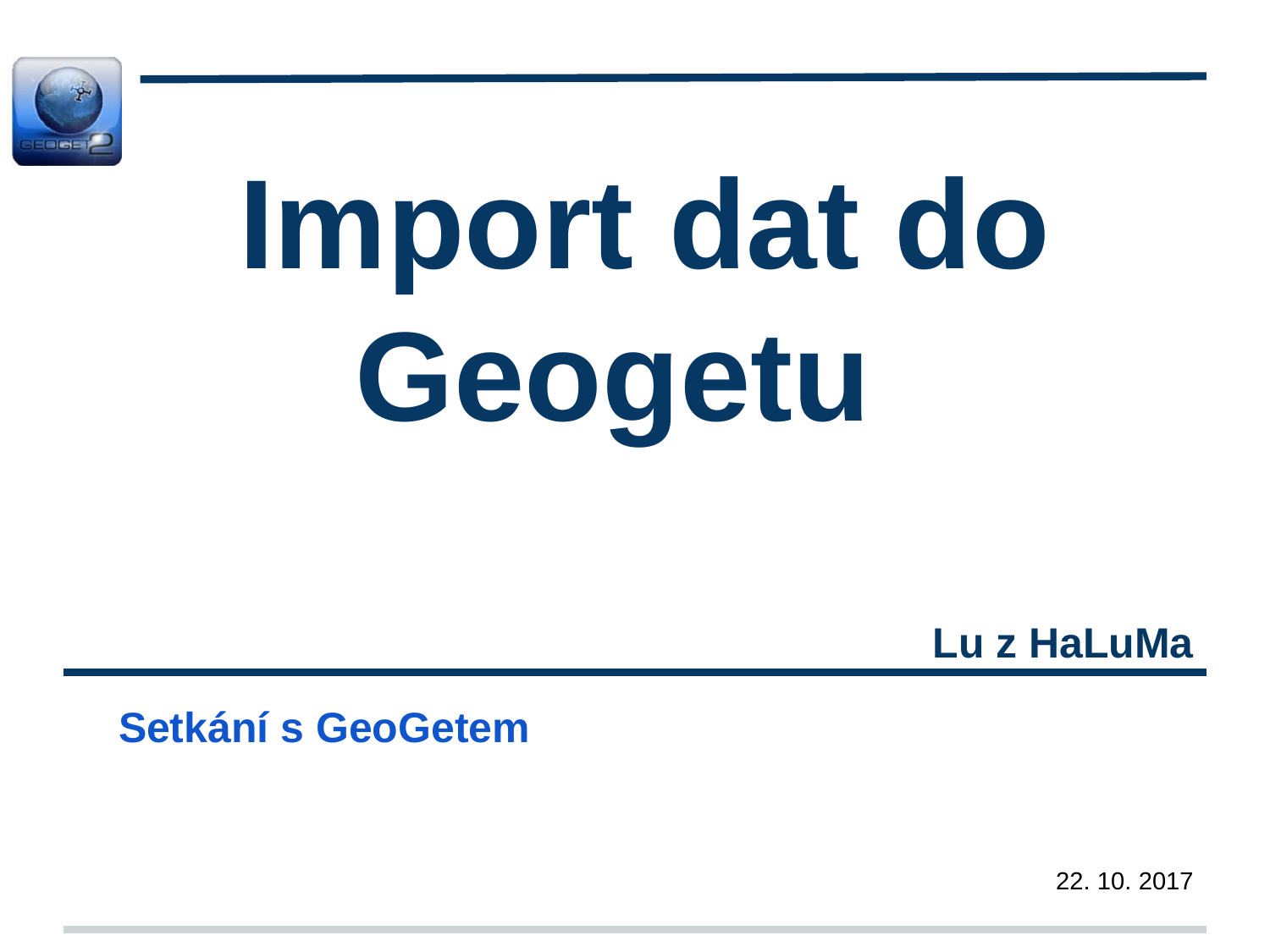

# Import dat do Geogetu

Lu z HaLuMa
Setkání s GeoGetem

22. 10. 2017